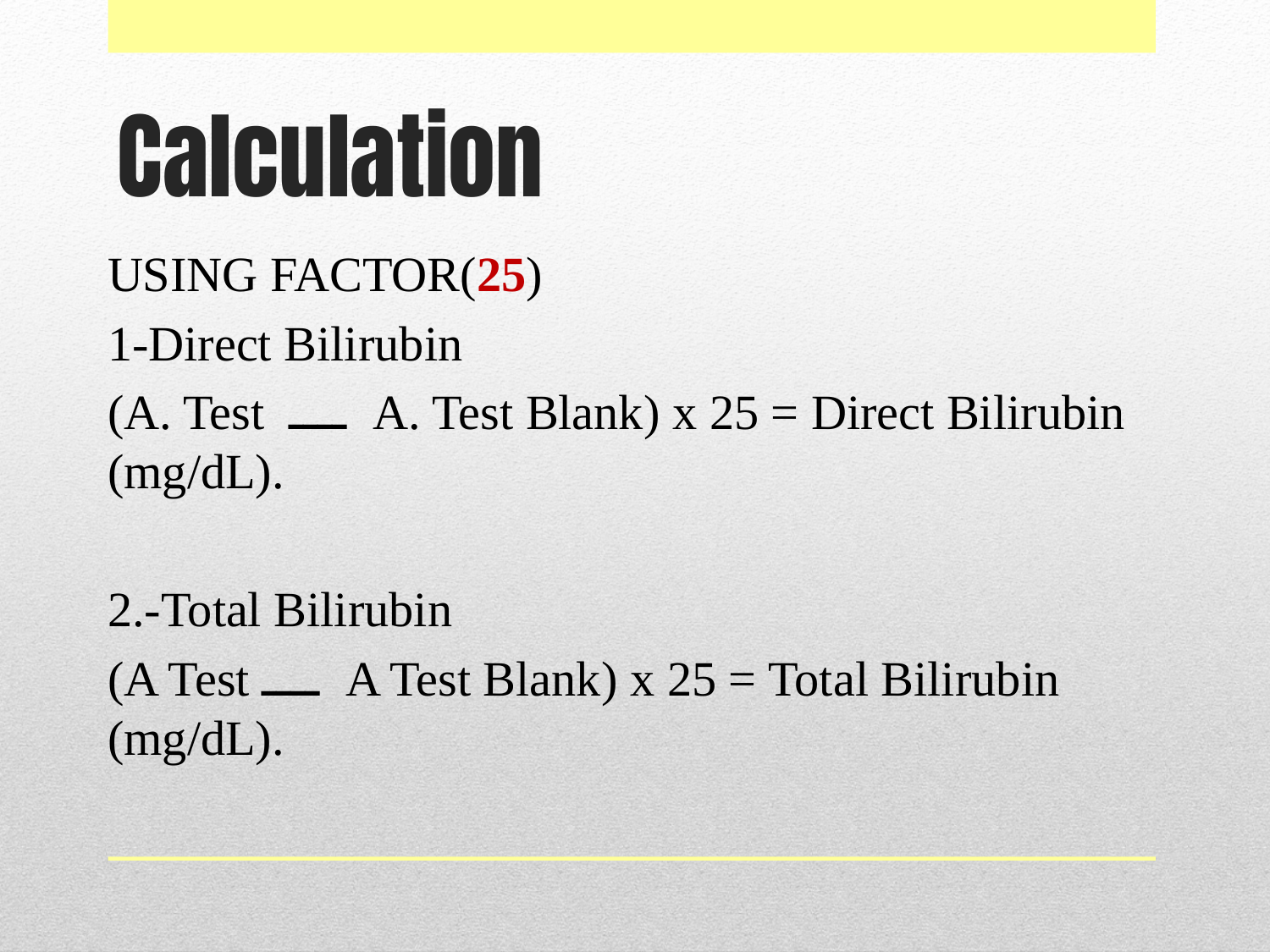

# Calculation
USING FACTOR(25)
1-Direct Bilirubin
(A. Test  ــــ  A. Test Blank) x 25 = Direct Bilirubin (mg/dL).

2.-Total Bilirubin
(A Test ــــ  A Test Blank) x 25 = Total Bilirubin (mg/dL).